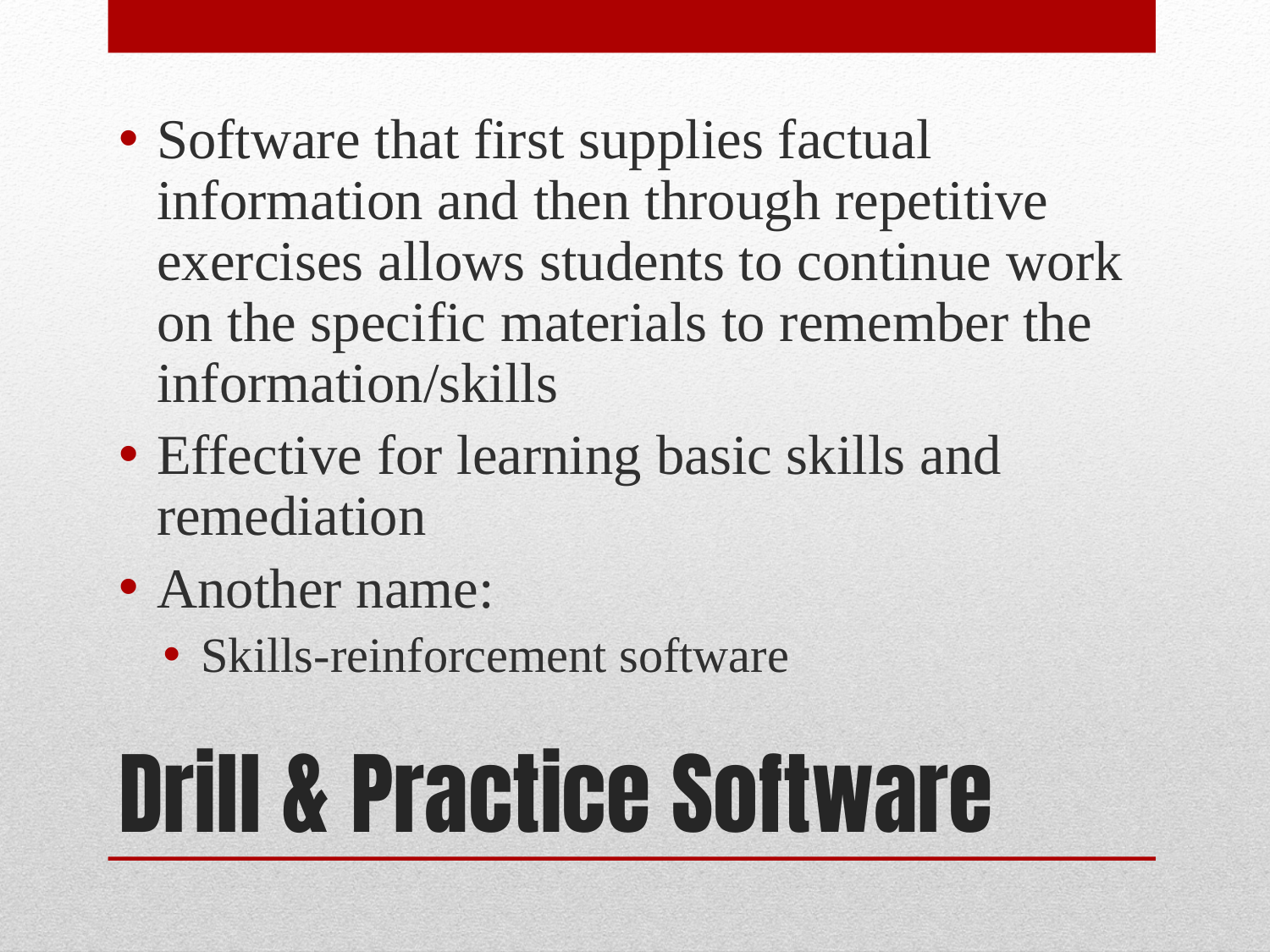

Software that first supplies factual information and then through repetitive exercises allows students to continue work on the specific materials to remember the information/skills
Effective for learning basic skills and remediation
Another name:
Skills-reinforcement software
# Drill & Practice Software